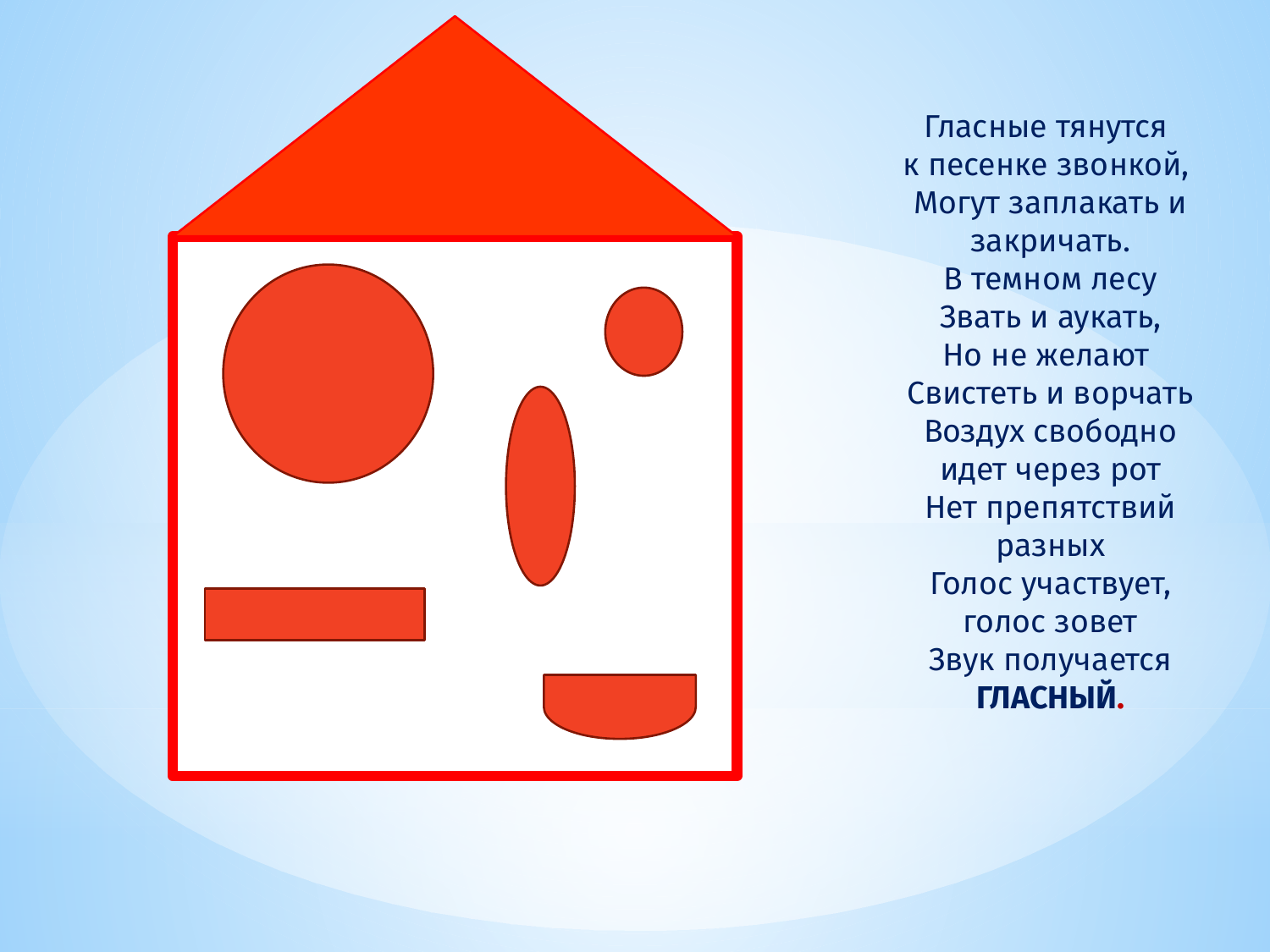

Гласные тянутся
к песенке звонкой,
Могут заплакать и закричать.
В темном лесу
Звать и аукать,
Но не желают
Свистеть и ворчать
Воздух свободно идет через рот
Нет препятствий разных
Голос участвует, голос зовет
Звук получается ГЛАСНЫЙ.